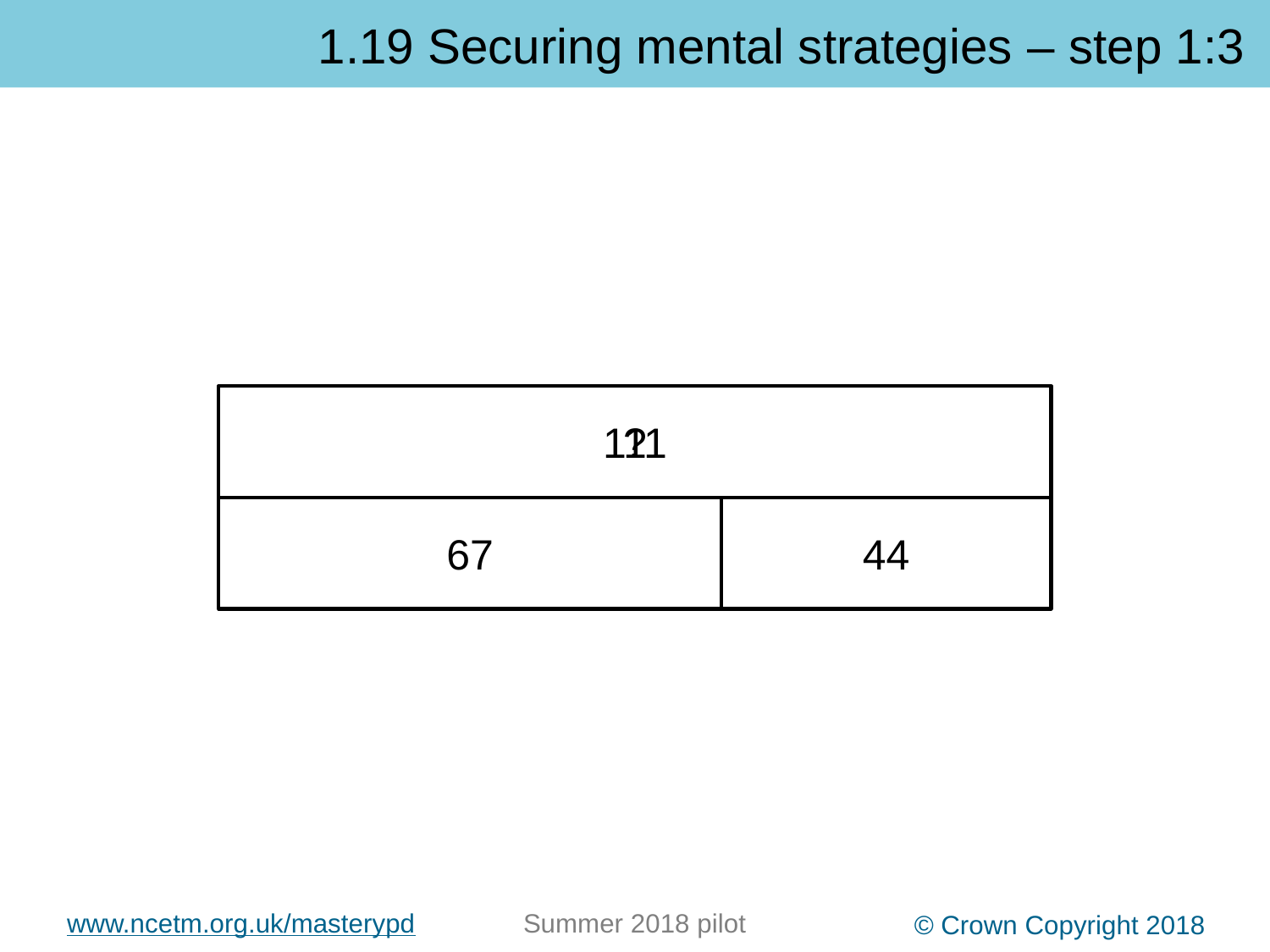

1.19 Securing mental strategies – step 1:3

111
?

67
44